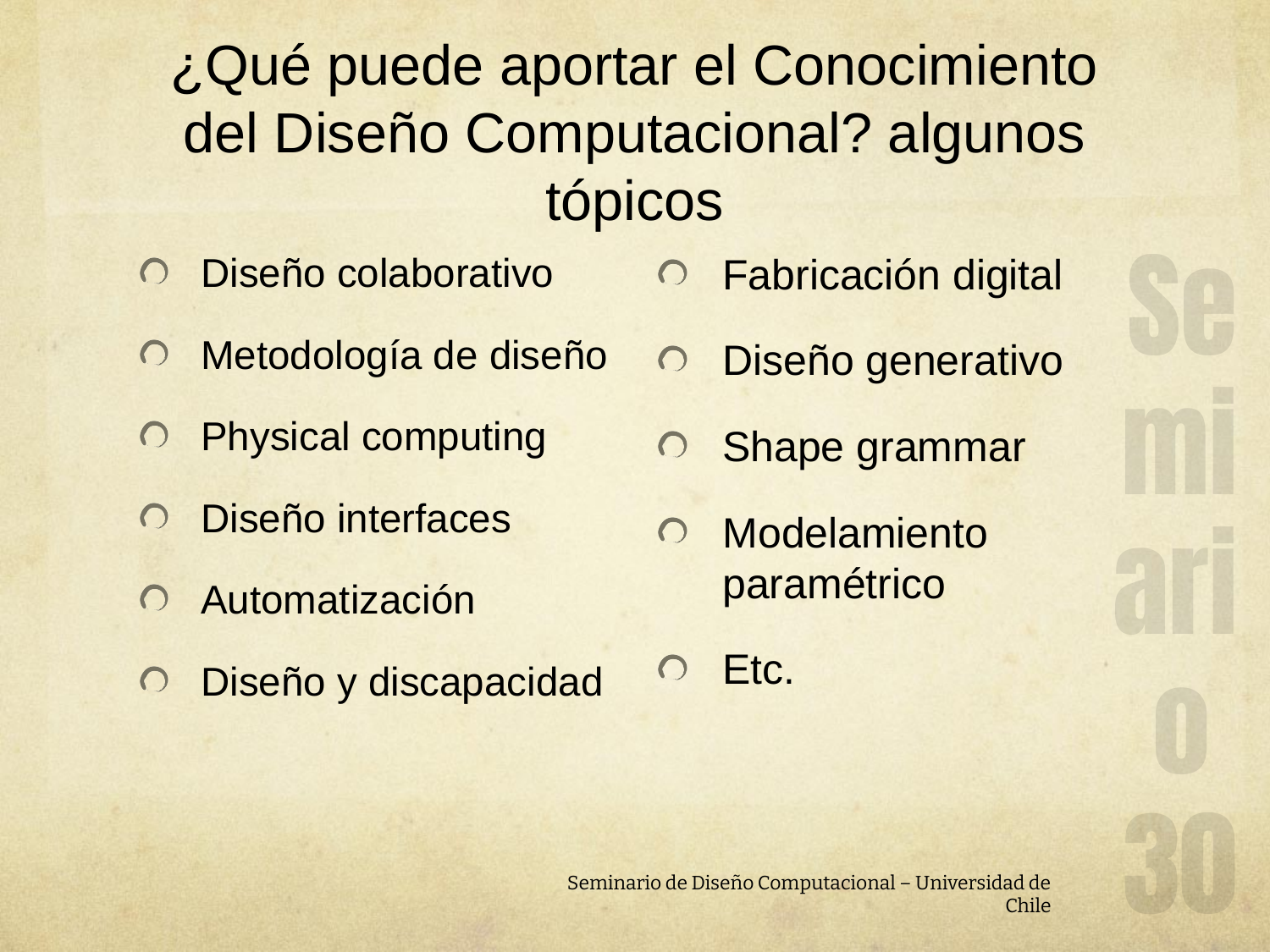

# ¿Qué puede aportar el Conocimiento del Diseño Computacional? algunos tópicos
 Semi
ario 30
Diseño colaborativo
Metodología de diseño
Physical computing
Diseño interfaces
Automatización
Diseño y discapacidad
Fabricación digital
Diseño generativo
Shape grammar
Modelamiento paramétrico
Etc.
Seminario de Diseño Computacional – Universidad de Chile